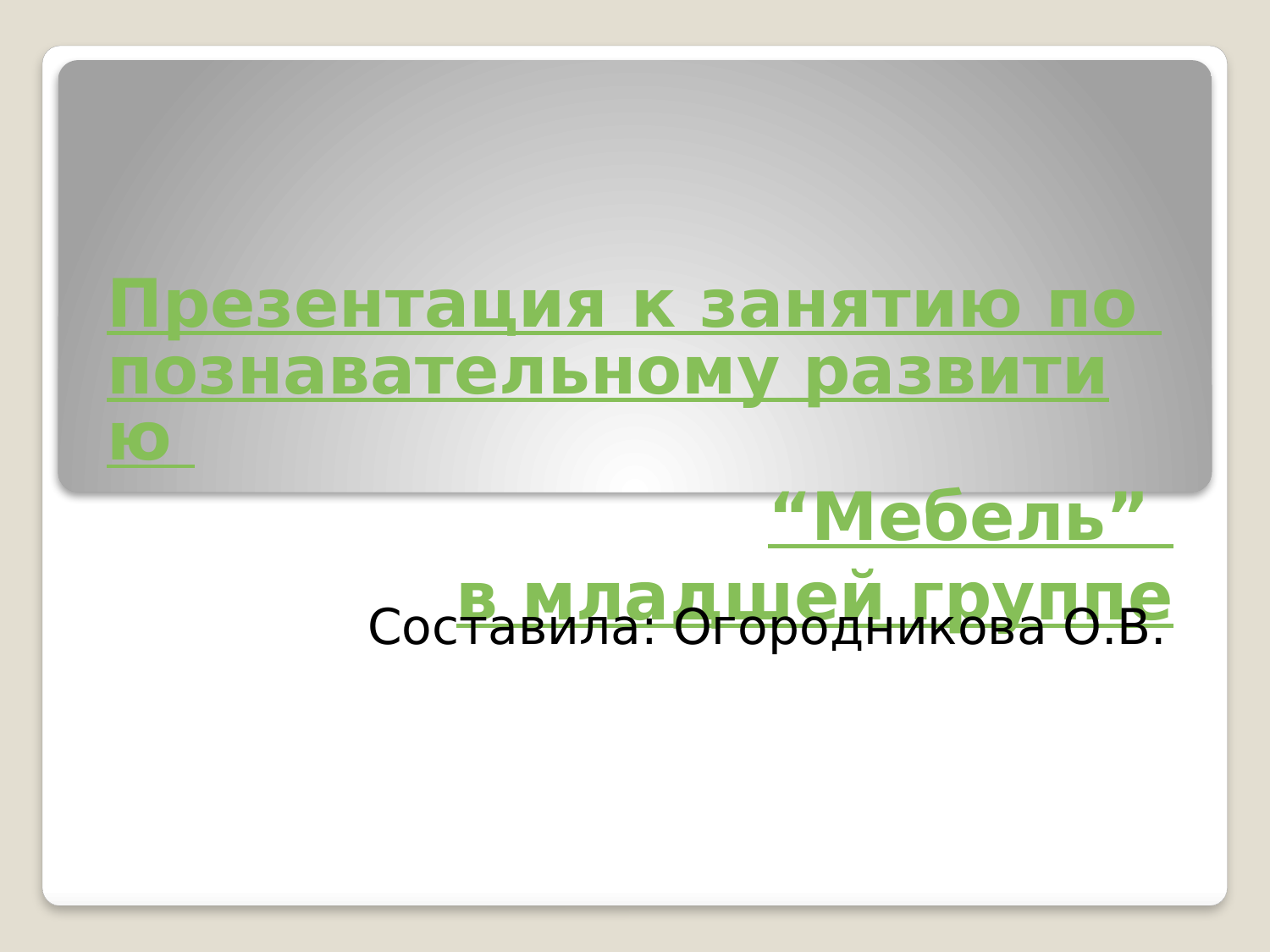

# Презентация к занятию по познавательному развитию “Мебель” в младшей группе
Составила: Огородникова О.В.